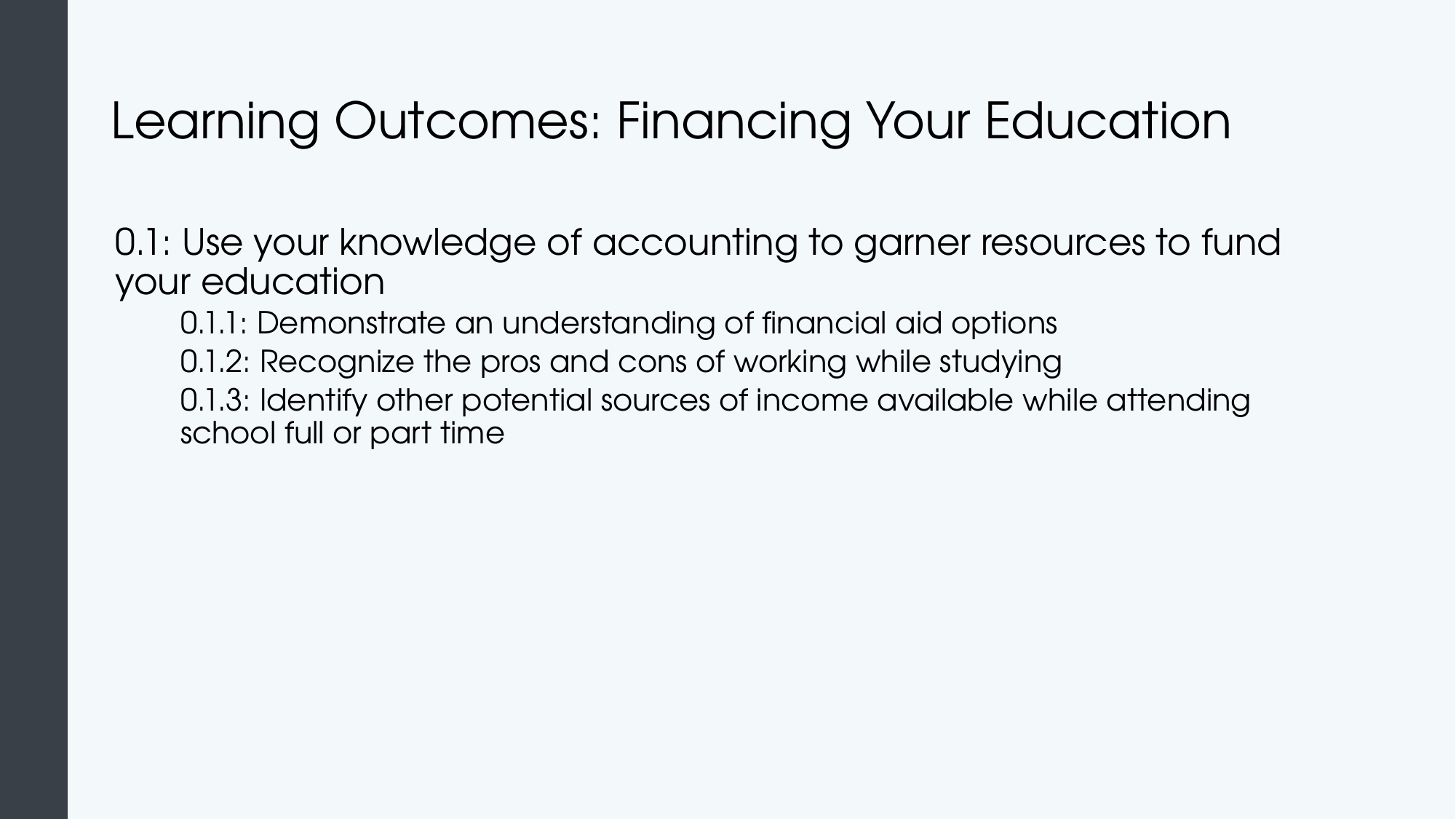

# Learning Outcomes: Financing Your Education
0.1: Use your knowledge of accounting to garner resources to fund your education
0.1.1: Demonstrate an understanding of financial aid options
0.1.2: Recognize the pros and cons of working while studying
0.1.3: Identify other potential sources of income available while attending school full or part time